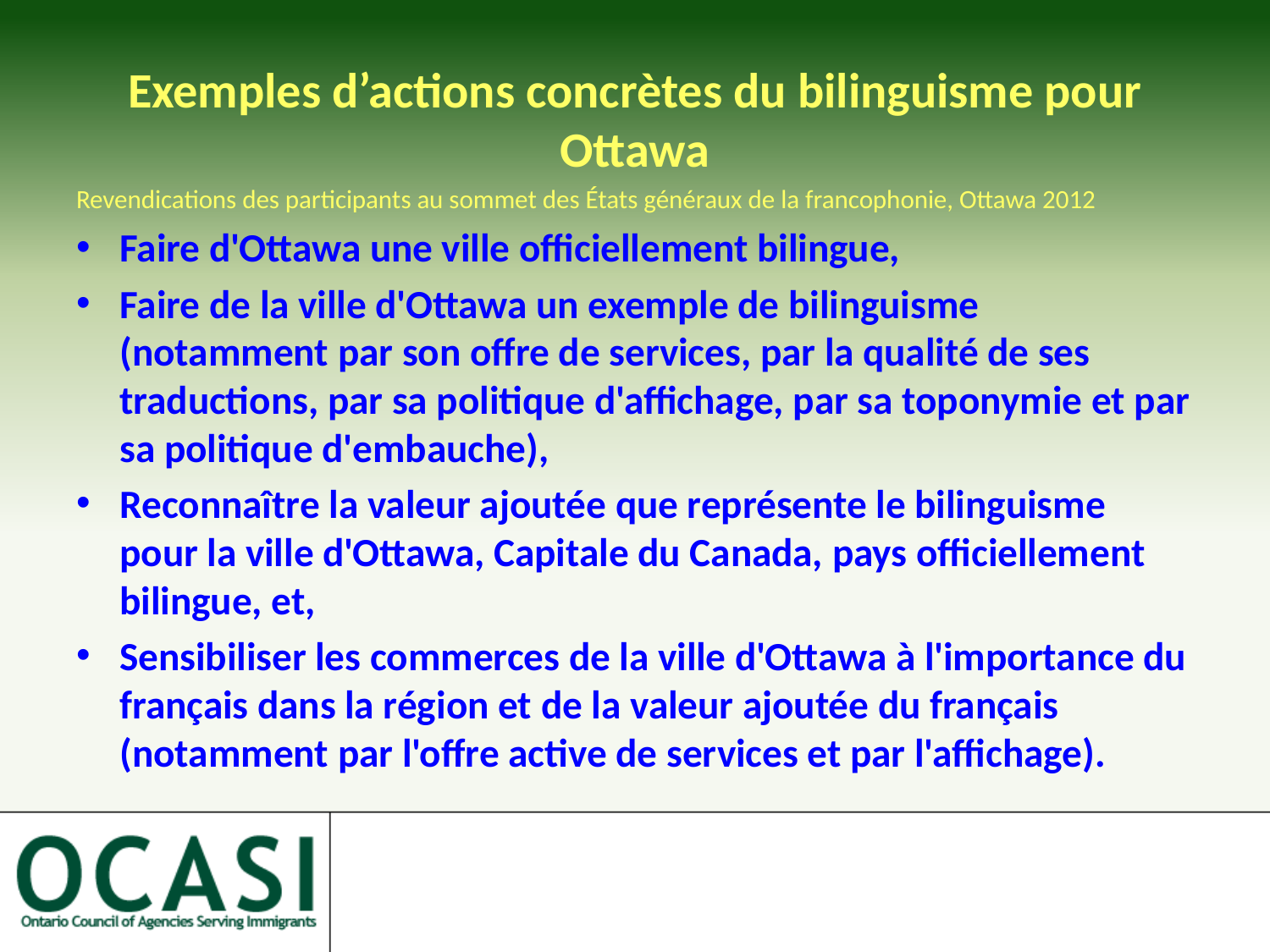

# Exemples d’actions concrètes du bilinguisme pour Ottawa
Revendications des participants au sommet des États généraux de la francophonie, Ottawa 2012
Faire d'Ottawa une ville officiellement bilingue,
Faire de la ville d'Ottawa un exemple de bilinguisme (notamment par son offre de services, par la qualité de ses traductions, par sa politique d'affichage, par sa toponymie et par sa politique d'embauche),
Reconnaître la valeur ajoutée que représente le bilinguisme pour la ville d'Ottawa, Capitale du Canada, pays officiellement bilingue, et,
Sensibiliser les commerces de la ville d'Ottawa à l'importance du français dans la région et de la valeur ajoutée du français (notamment par l'offre active de services et par l'affichage).